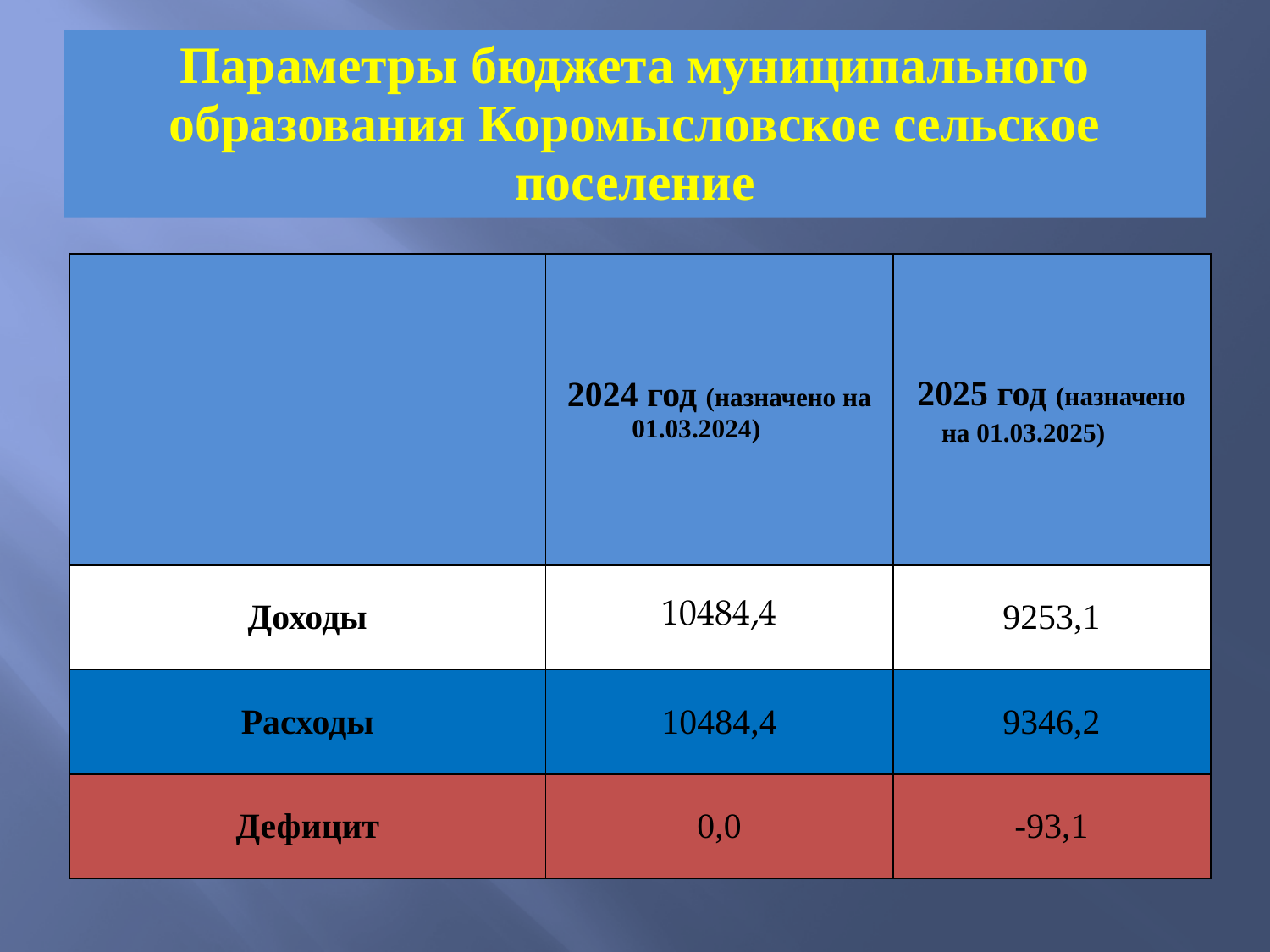

# Параметры бюджета муниципального образования Коромысловское сельское поселение
|  | 2024 год (назначено на 01.03.2024) | 2025 год (назначено на 01.03.2025) |
| --- | --- | --- |
| Доходы | 10484,4 | 9253,1 |
| Расходы | 10484,4 | 9346,2 |
| Дефицит | 0,0 | -93,1 |